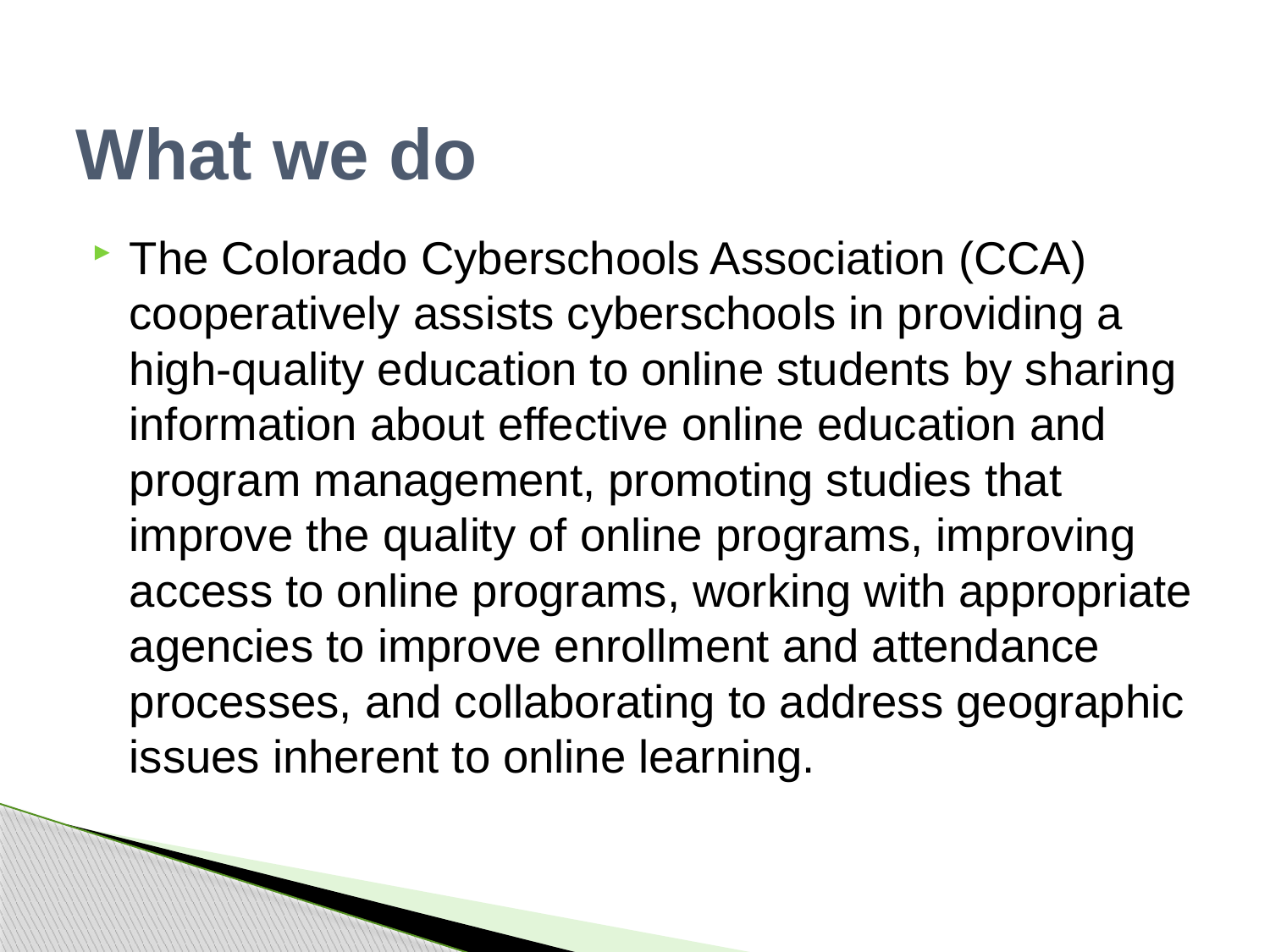

# What we do
The Colorado Cyberschools Association (CCA) cooperatively assists cyberschools in providing a high-quality education to online students by sharing information about effective online education and program management, promoting studies that improve the quality of online programs, improving access to online programs, working with appropriate agencies to improve enrollment and attendance processes, and collaborating to address geographic issues inherent to online learning.